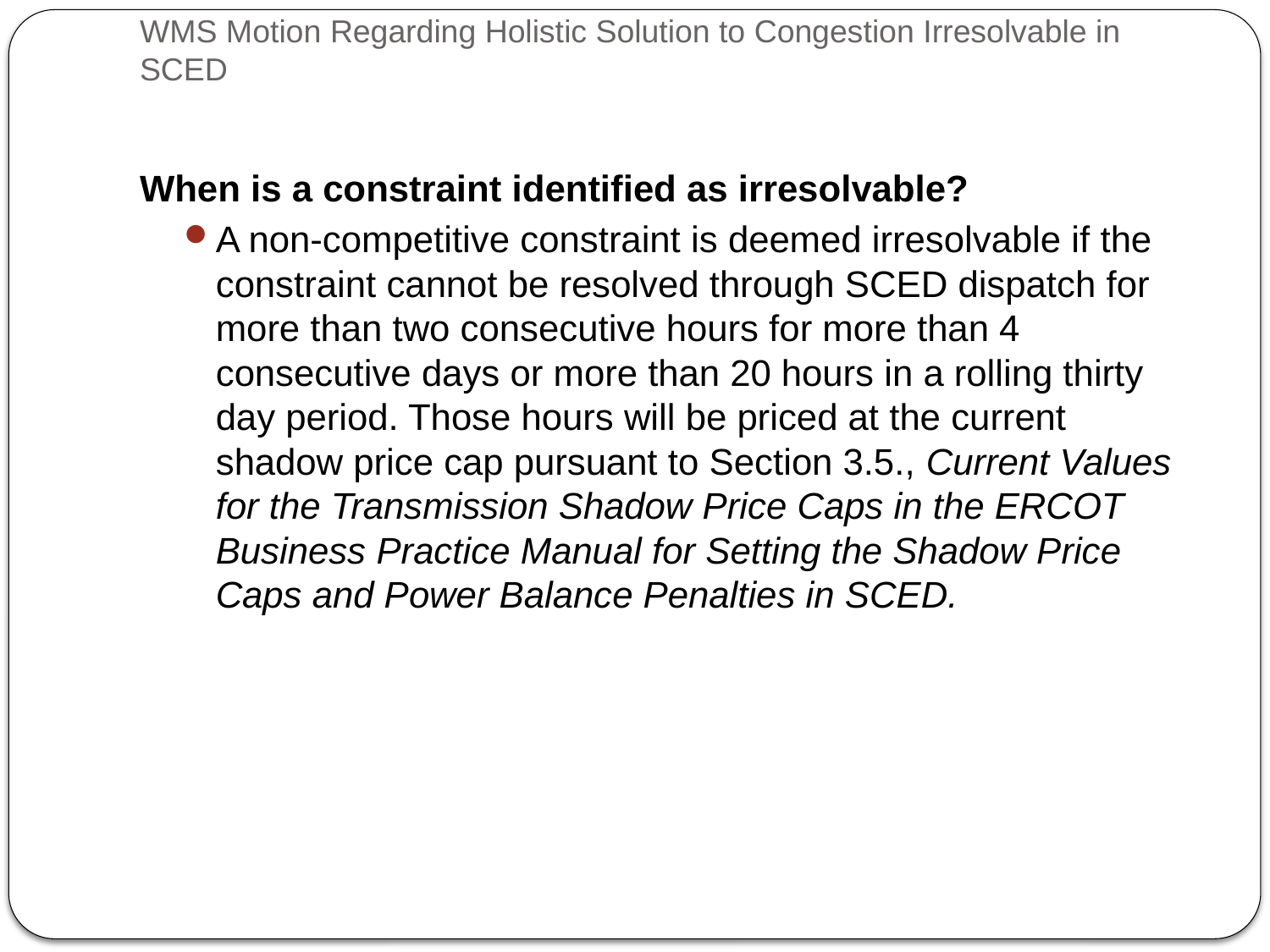

# WMS Motion Regarding Holistic Solution to Congestion Irresolvable in SCED
When is a constraint identified as irresolvable?
A non-competitive constraint is deemed irresolvable if the constraint cannot be resolved through SCED dispatch for more than two consecutive hours for more than 4 consecutive days or more than 20 hours in a rolling thirty day period. Those hours will be priced at the current shadow price cap pursuant to Section 3.5., Current Values for the Transmission Shadow Price Caps in the ERCOT Business Practice Manual for Setting the Shadow Price Caps and Power Balance Penalties in SCED.